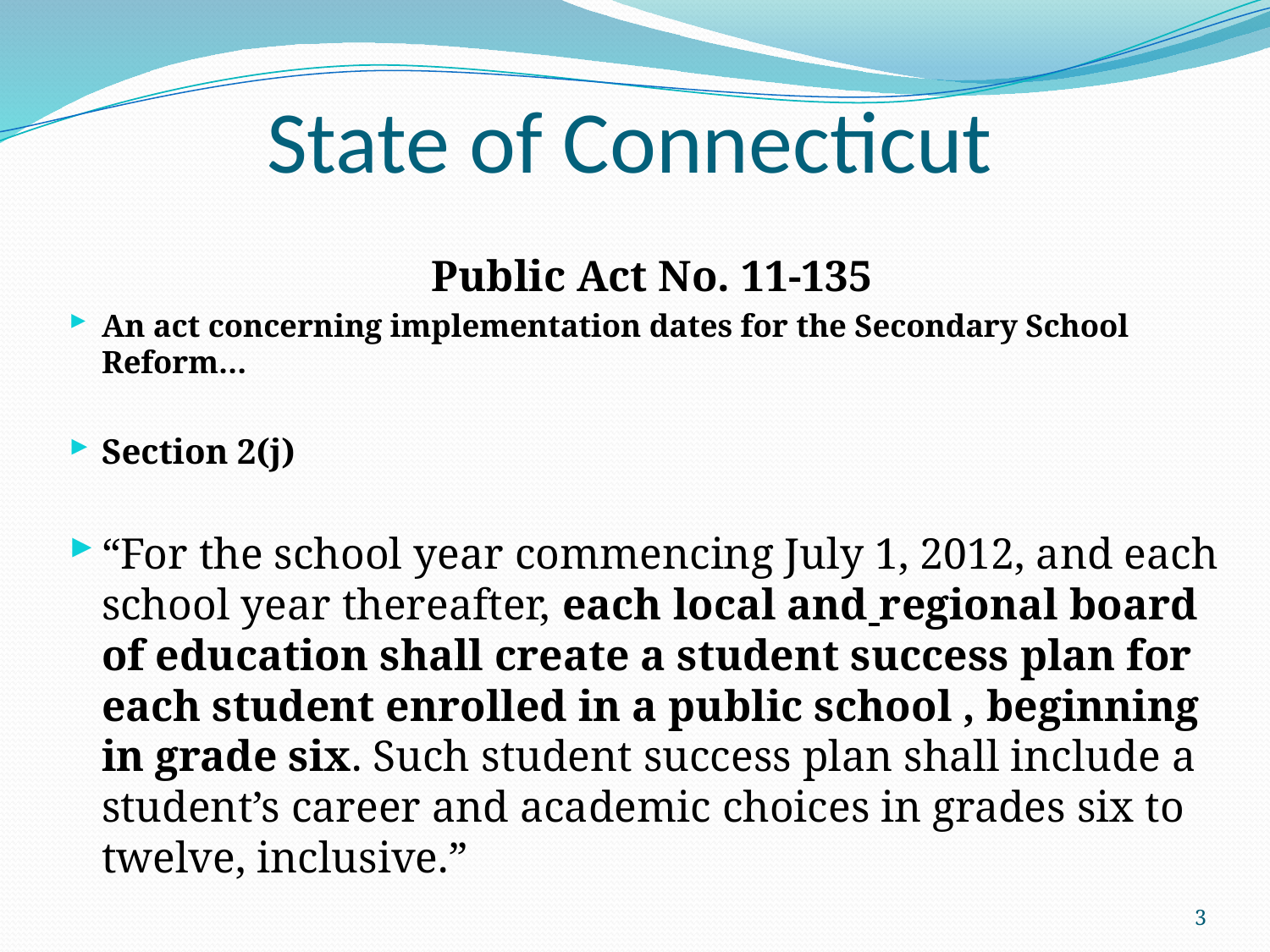

# State of Connecticut
Public Act No. 11-135
An act concerning implementation dates for the Secondary School Reform…

Section 2(j)

“For the school year commencing July 1, 2012, and each school year thereafter, each local and regional board of education shall create a student success plan for each student enrolled in a public school , beginning in grade six. Such student success plan shall include a student’s career and academic choices in grades six to twelve, inclusive.”
3